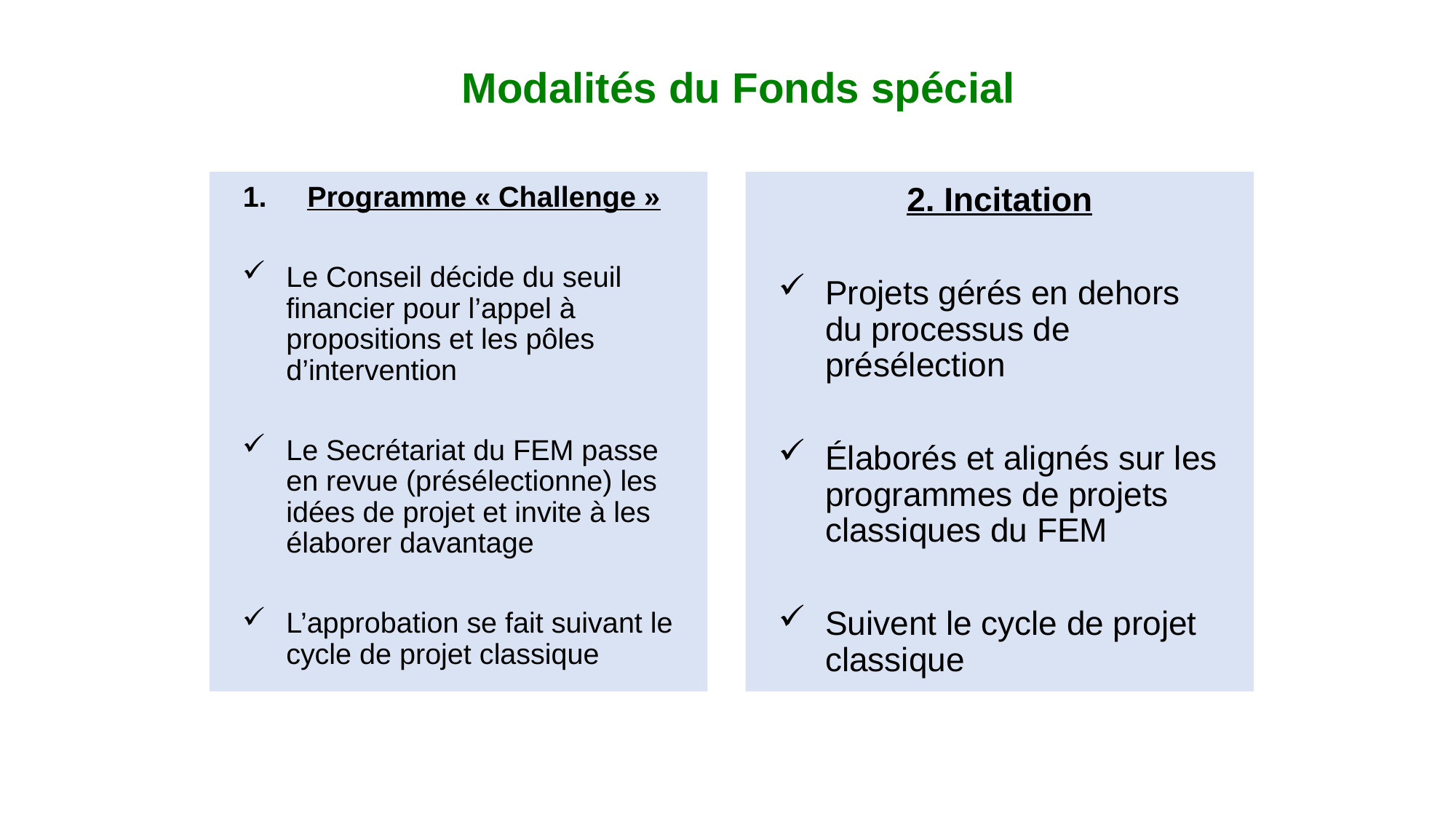

Modalités du Fonds spécial
Programme « Challenge »

Le Conseil décide du seuil financier pour l’appel à propositions et les pôles d’intervention

Le Secrétariat du FEM passe en revue (présélectionne) les idées de projet et invite à les élaborer davantage

L’approbation se fait suivant le cycle de projet classique
2. Incitation

Projets gérés en dehors du processus de présélection

Élaborés et alignés sur les programmes de projets classiques du FEM

Suivent le cycle de projet classique